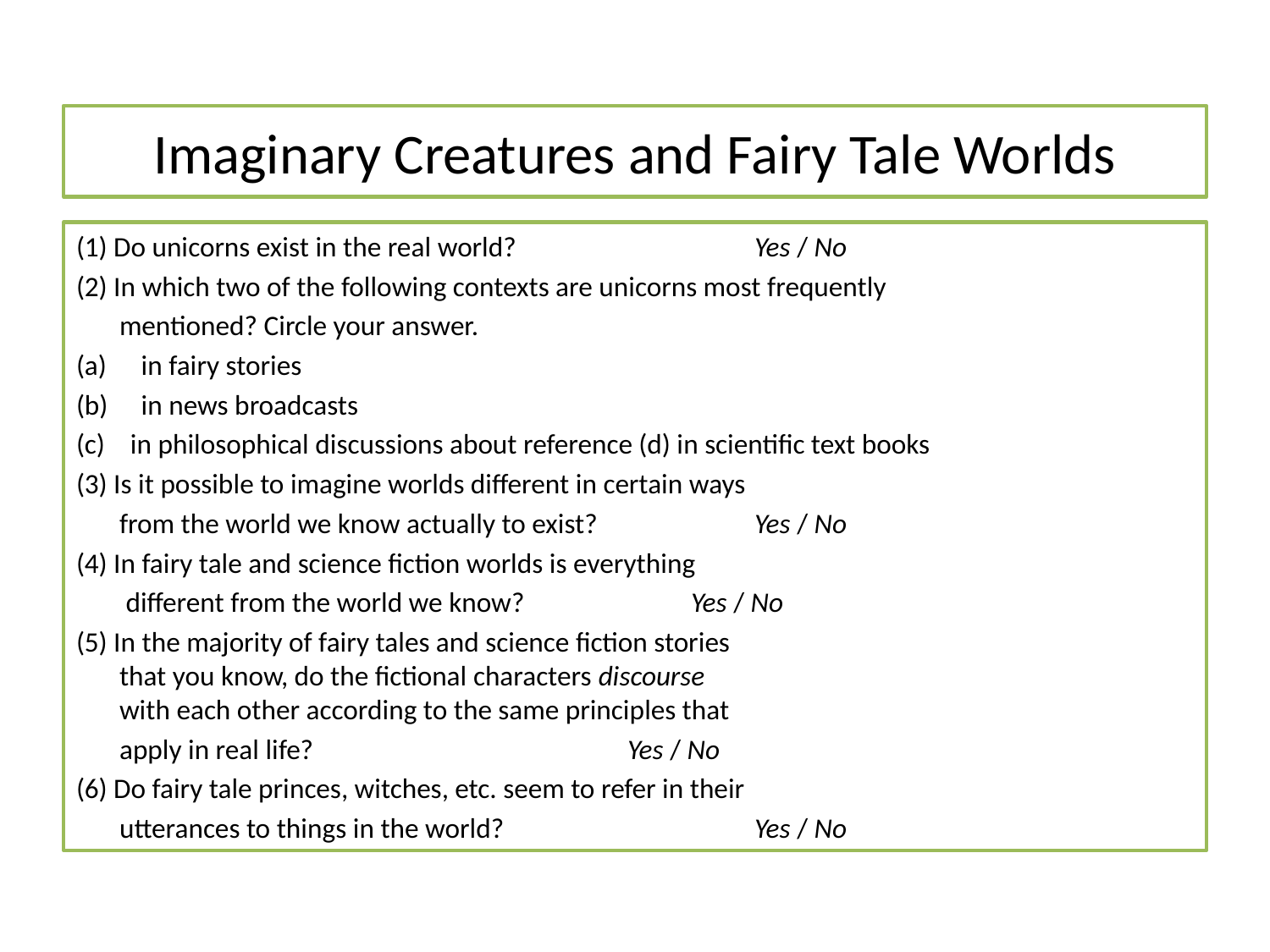

# Imaginary Creatures and Fairy Tale Worlds
(1) Do unicorns exist in the real world? 				Yes / No
(2) In which two of the following contexts are unicorns most frequently
	mentioned? Circle your answer.
in fairy stories
in news broadcasts
(c)    in philosophical discussions about reference (d) in scientific text books
(3) Is it possible to imagine worlds different in certain ways
	from the world we know actually to exist? 			Yes / No
(4) In fairy tale and science fiction worlds is everything
	 different from the world we know? 			Yes / No
(5) In the majority of fairy tales and science fiction stories
that you know, do the fictional characters discourse
with each other according to the same principles that
	apply in real life? 					Yes / No
(6) Do fairy tale princes, witches, etc. seem to refer in their
	utterances to things in the world? 				Yes / No